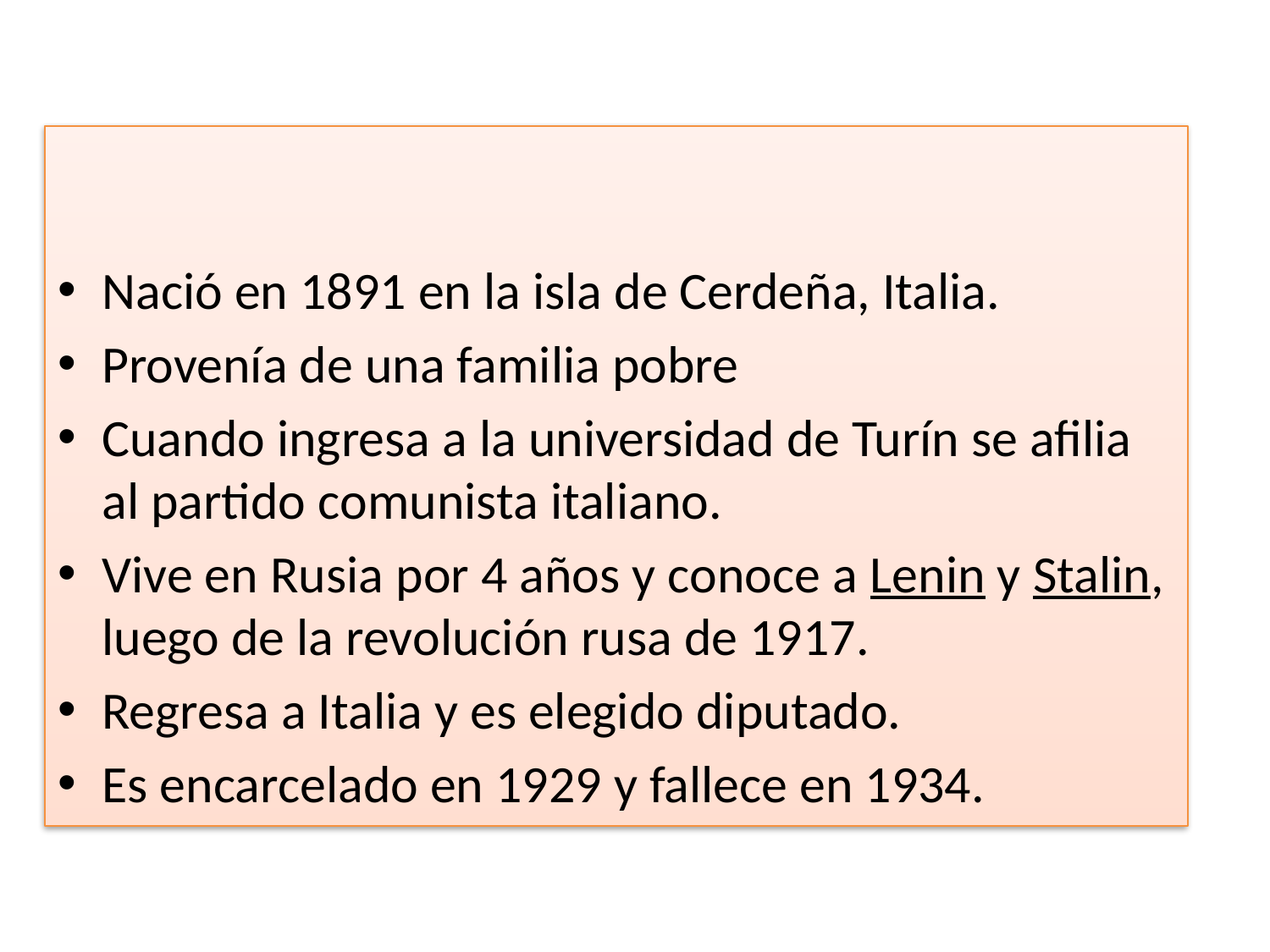

Nació en 1891 en la isla de Cerdeña, Italia.
Provenía de una familia pobre
Cuando ingresa a la universidad de Turín se afilia al partido comunista italiano.
Vive en Rusia por 4 años y conoce a Lenin y Stalin, luego de la revolución rusa de 1917.
Regresa a Italia y es elegido diputado.
Es encarcelado en 1929 y fallece en 1934.